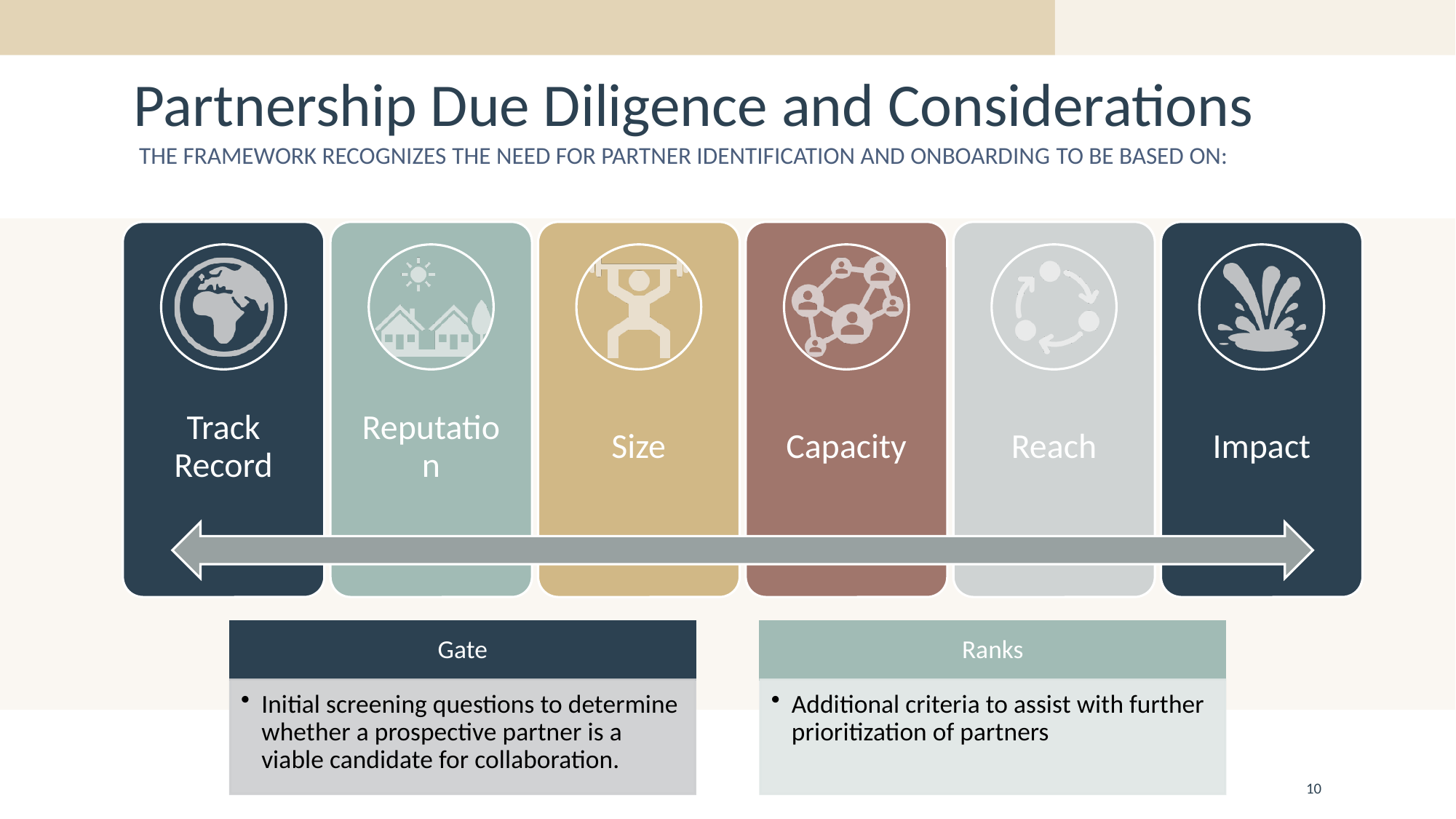

# Partnership Due Diligence and Considerations
 the framework recognizes the need for partner identification and onboarding to be based on:
Track Record
Reputation
Size
Capacity
Reach
Impact

Gate
Initial screening questions to determine whether a prospective partner is a viable candidate for collaboration.
Ranks
Additional criteria to assist with further prioritization of partners

10